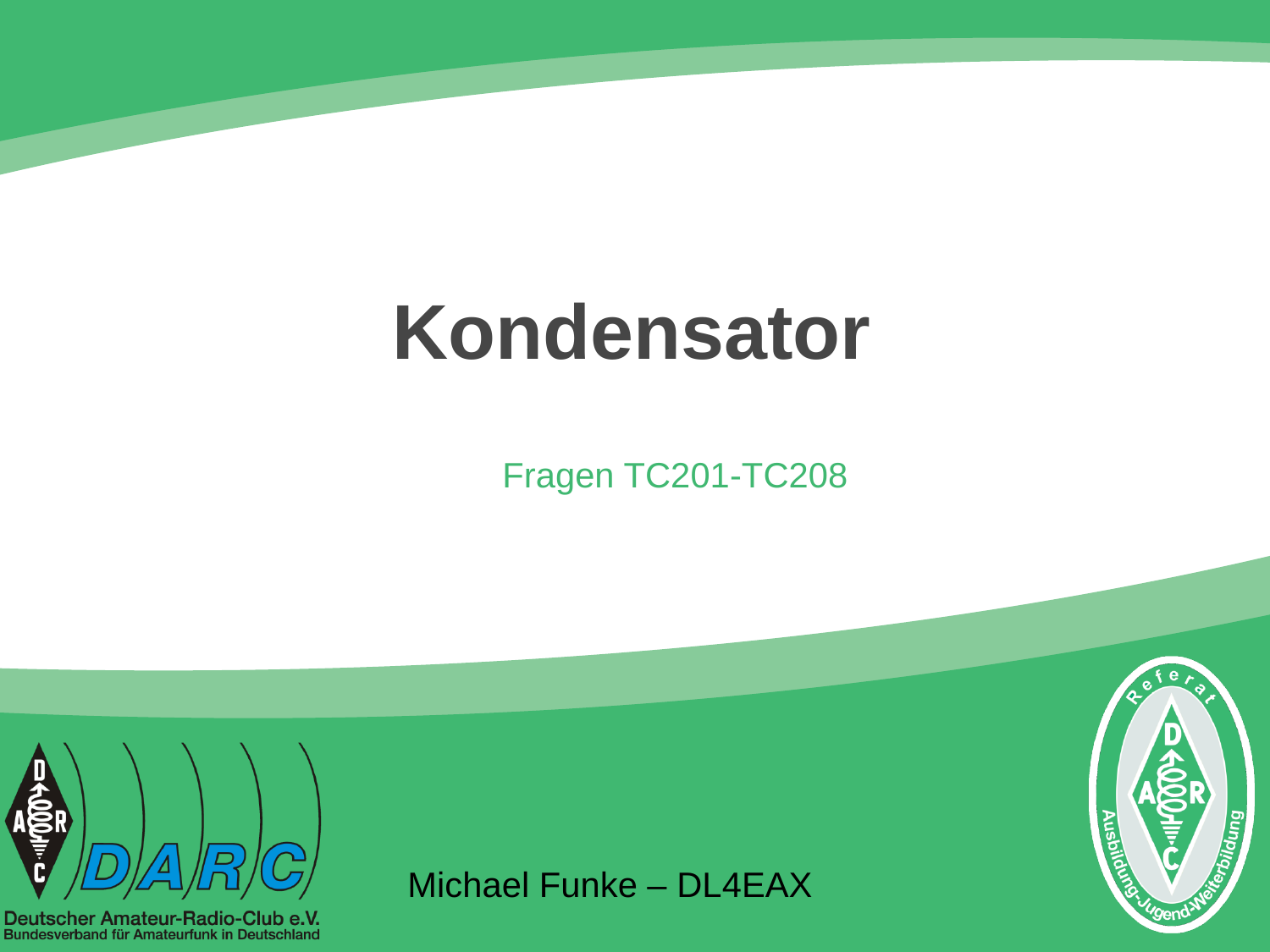

# Kondensator
Fragen TC201-TC208
Michael Funke – DL4EAX